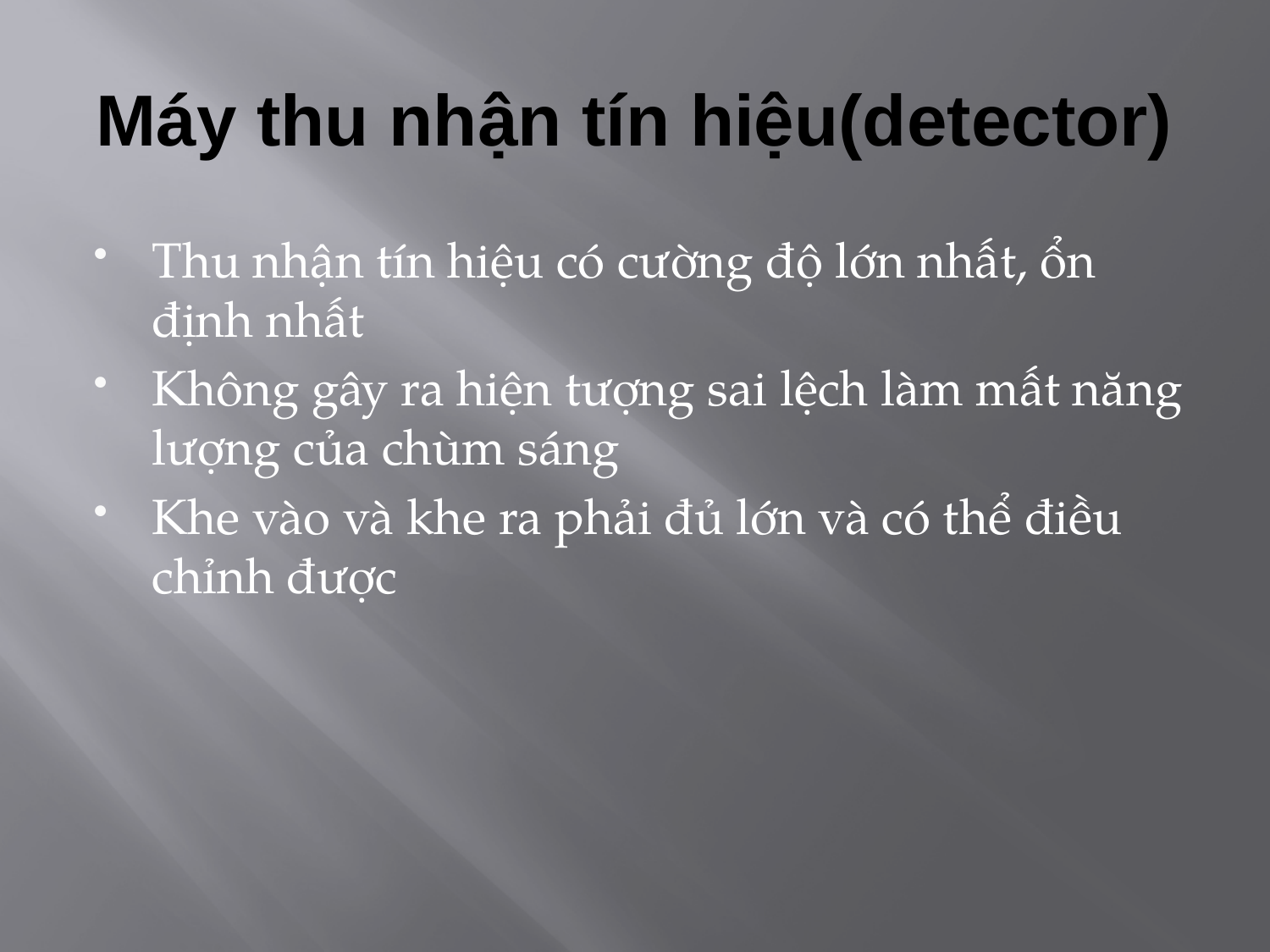

# Máy thu nhận tín hiệu(detector)
Thu nhận tín hiệu có cường độ lớn nhất, ổn định nhất
Không gây ra hiện tượng sai lệch làm mất năng lượng của chùm sáng
Khe vào và khe ra phải đủ lớn và có thể điều chỉnh được